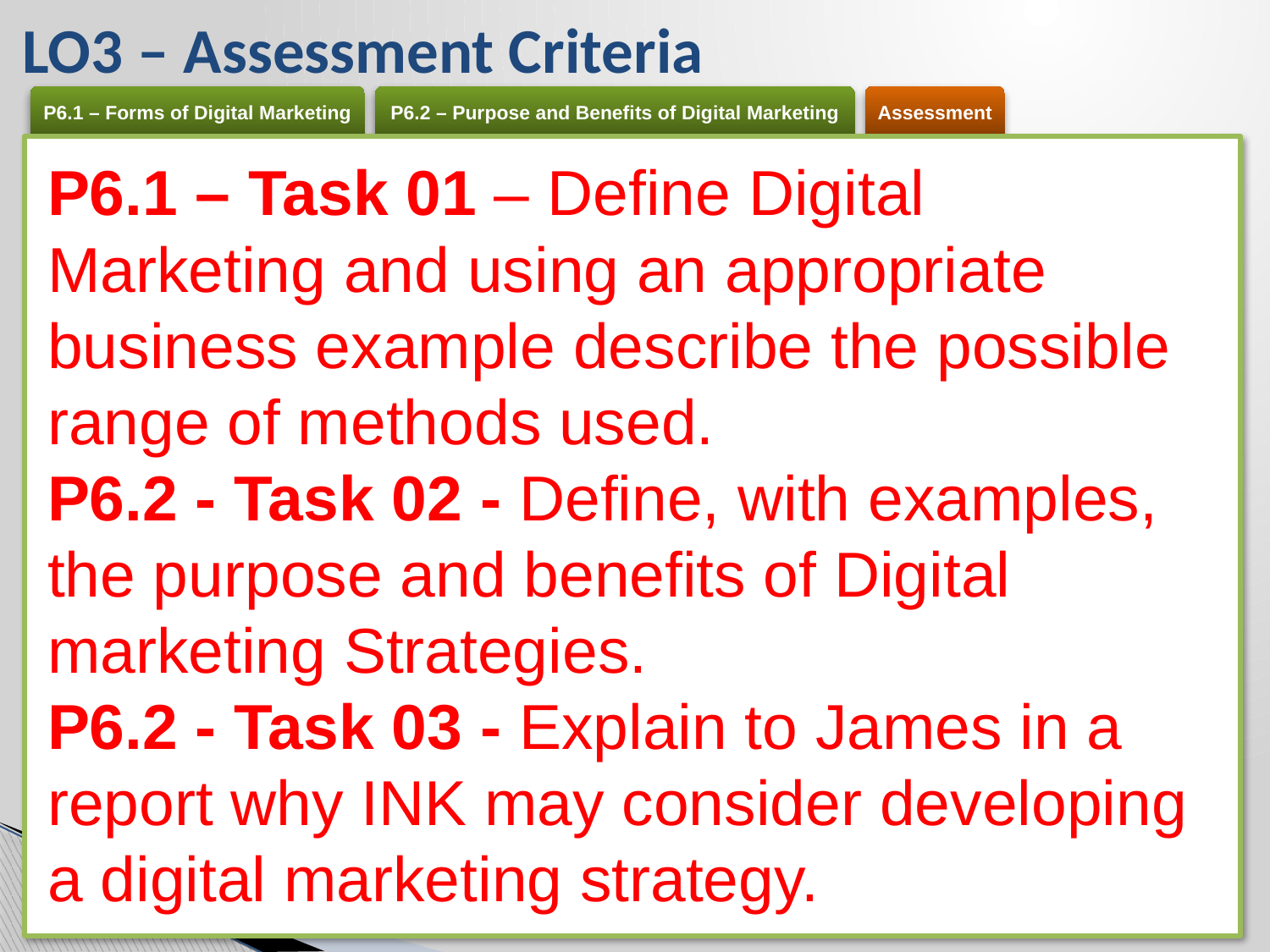

# LO3 – Assessment Criteria
P6.1 – Task 01 – Define Digital Marketing and using an appropriate business example describe the possible range of methods used.
P6.2 - Task 02 - Define, with examples, the purpose and benefits of Digital marketing Strategies.
P6.2 - Task 03 - Explain to James in a report why INK may consider developing a digital marketing strategy.